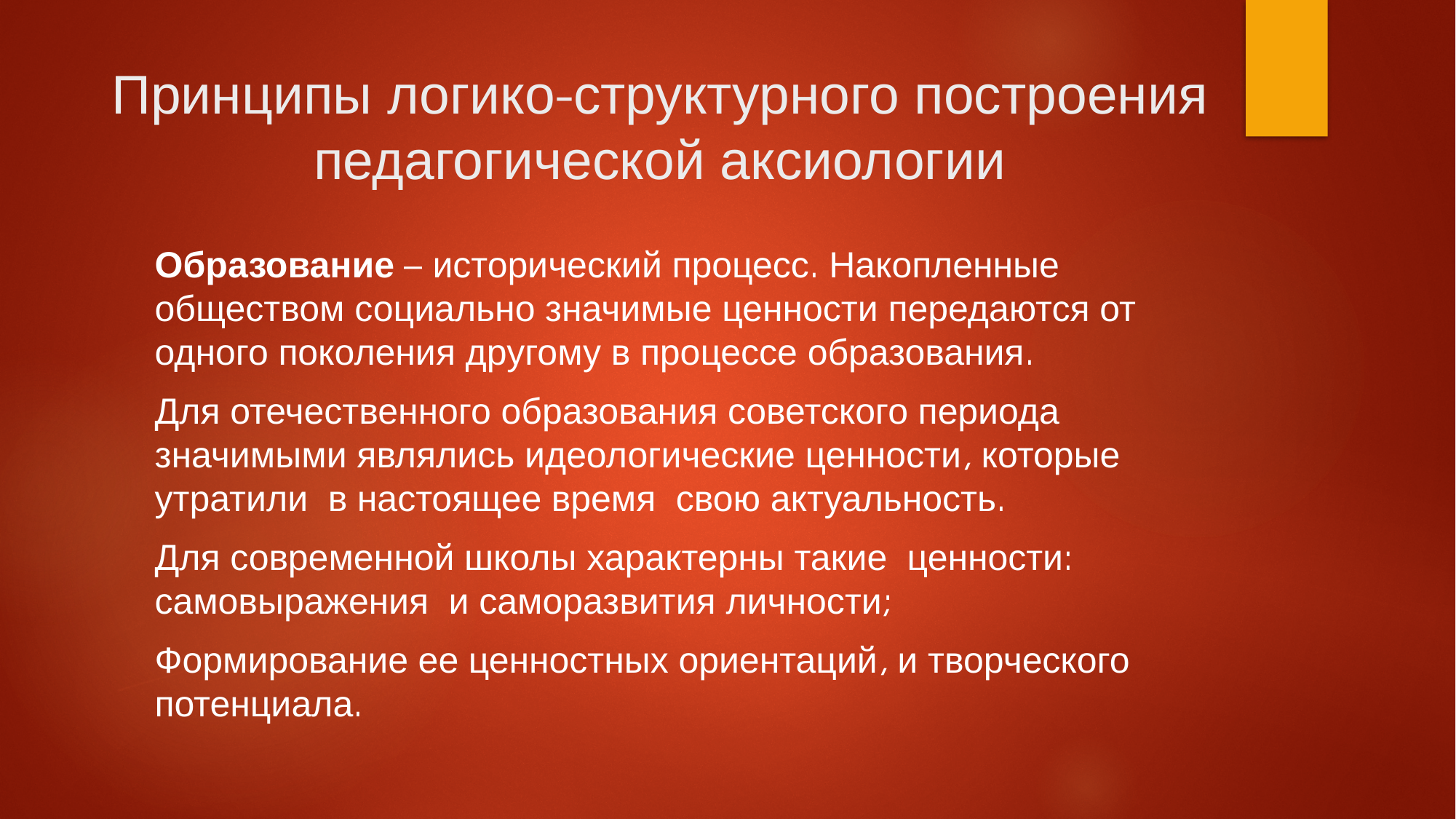

# Принципы логико-структурного построения педагогической аксиологии
Образование – исторический процесс. Накопленные обществом социально значимые ценности передаются от одного поколения другому в процессе образования.
Для отечественного образования советского периода значимыми являлись идеологические ценности, которые  утратили  в настоящее время  свою актуальность.
Для современной школы характерны такие  ценности:   самовыражения  и саморазвития личности;
Формирование ее ценностных ориентаций, и творческого потенциала.